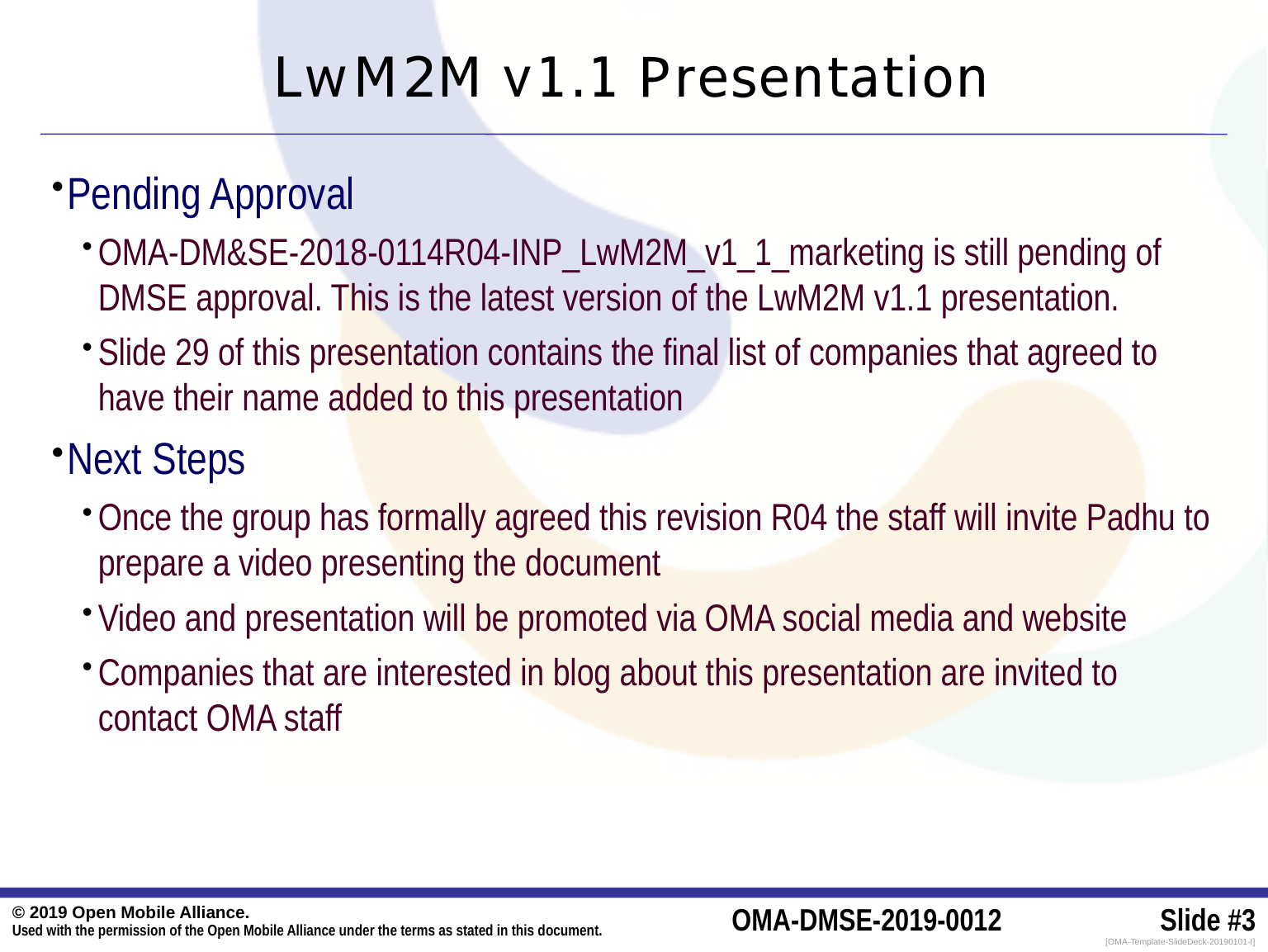

# LwM2M v1.1 Presentation
Pending Approval
OMA-DM&SE-2018-0114R04-INP_LwM2M_v1_1_marketing is still pending of DMSE approval. This is the latest version of the LwM2M v1.1 presentation.
Slide 29 of this presentation contains the final list of companies that agreed to have their name added to this presentation
Next Steps
Once the group has formally agreed this revision R04 the staff will invite Padhu to prepare a video presenting the document
Video and presentation will be promoted via OMA social media and website
Companies that are interested in blog about this presentation are invited to contact OMA staff